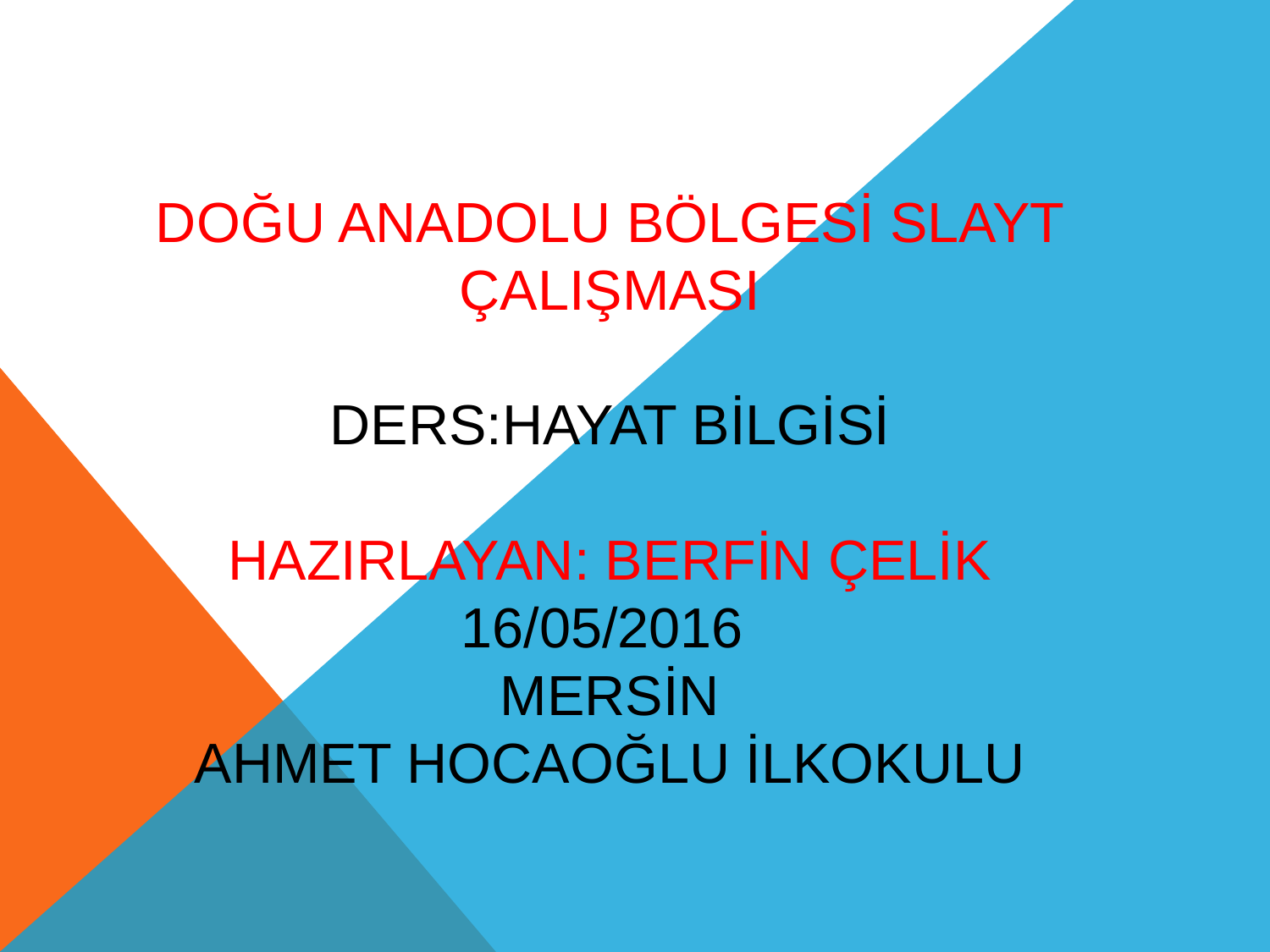

# DOĞU ANADOLU BÖLGESİ SLAYT ÇALIŞMASI Ders:Hayat Bilgisi HazIrlayan: Berfin ÇELİK 16/05/2016 MERSİN AHMET HOCAOĞLU İlkokulu